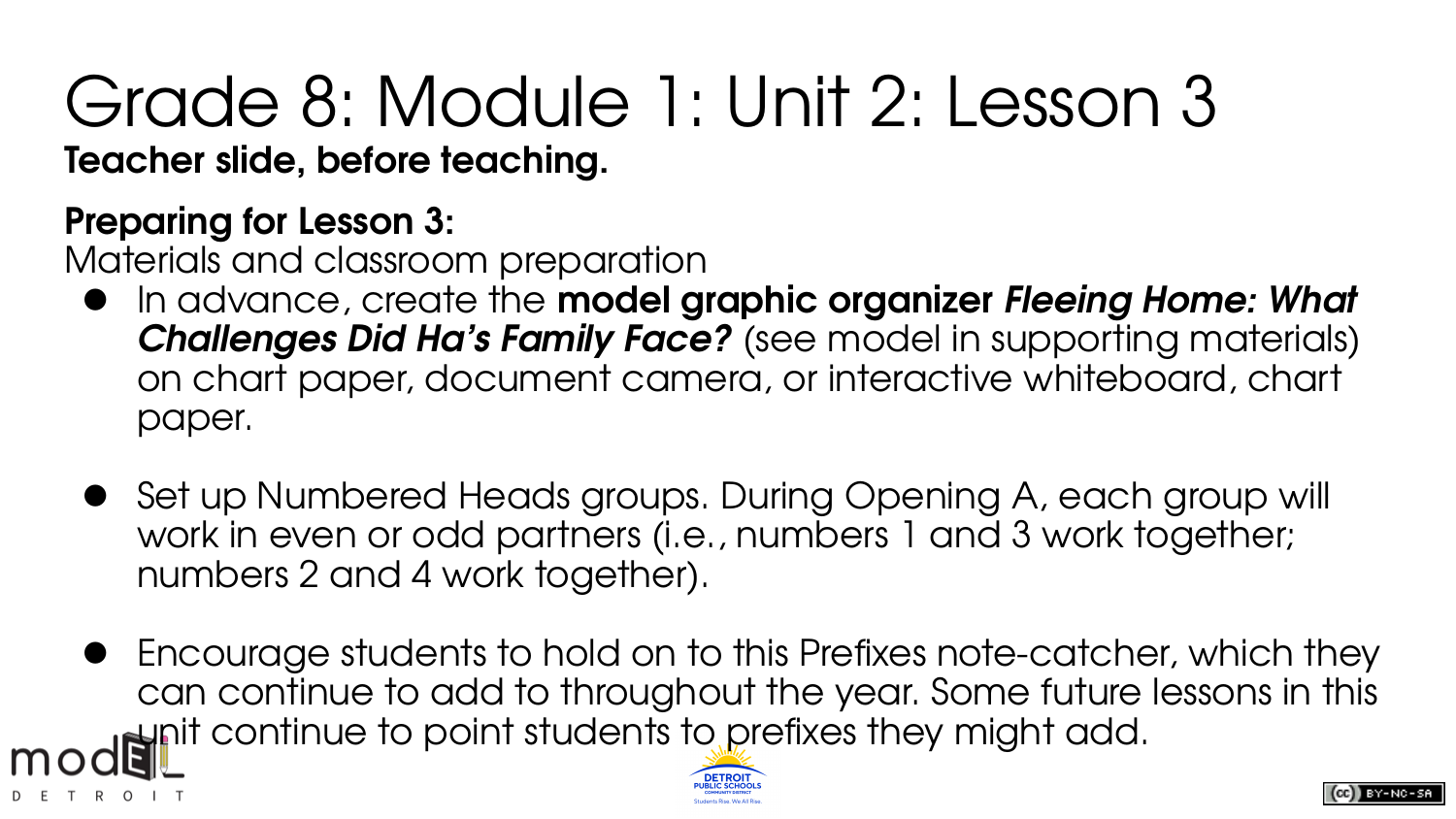

# Grade 8: Module 1: Unit 2: Lesson 3
Teacher slide, before teaching.
Preparing for Lesson 3:
Materials and classroom preparation
In advance, create the model graphic organizer Fleeing Home: What Challenges Did Ha’s Family Face? (see model in supporting materials) on chart paper, document camera, or interactive whiteboard, chart paper.

Set up Numbered Heads groups. During Opening A, each group will work in even or odd partners (i.e., numbers 1 and 3 work together; numbers 2 and 4 work together).

Encourage students to hold on to this Prefixes note-catcher, which they can continue to add to throughout the year. Some future lessons in this unit continue to point students to prefixes they might add.